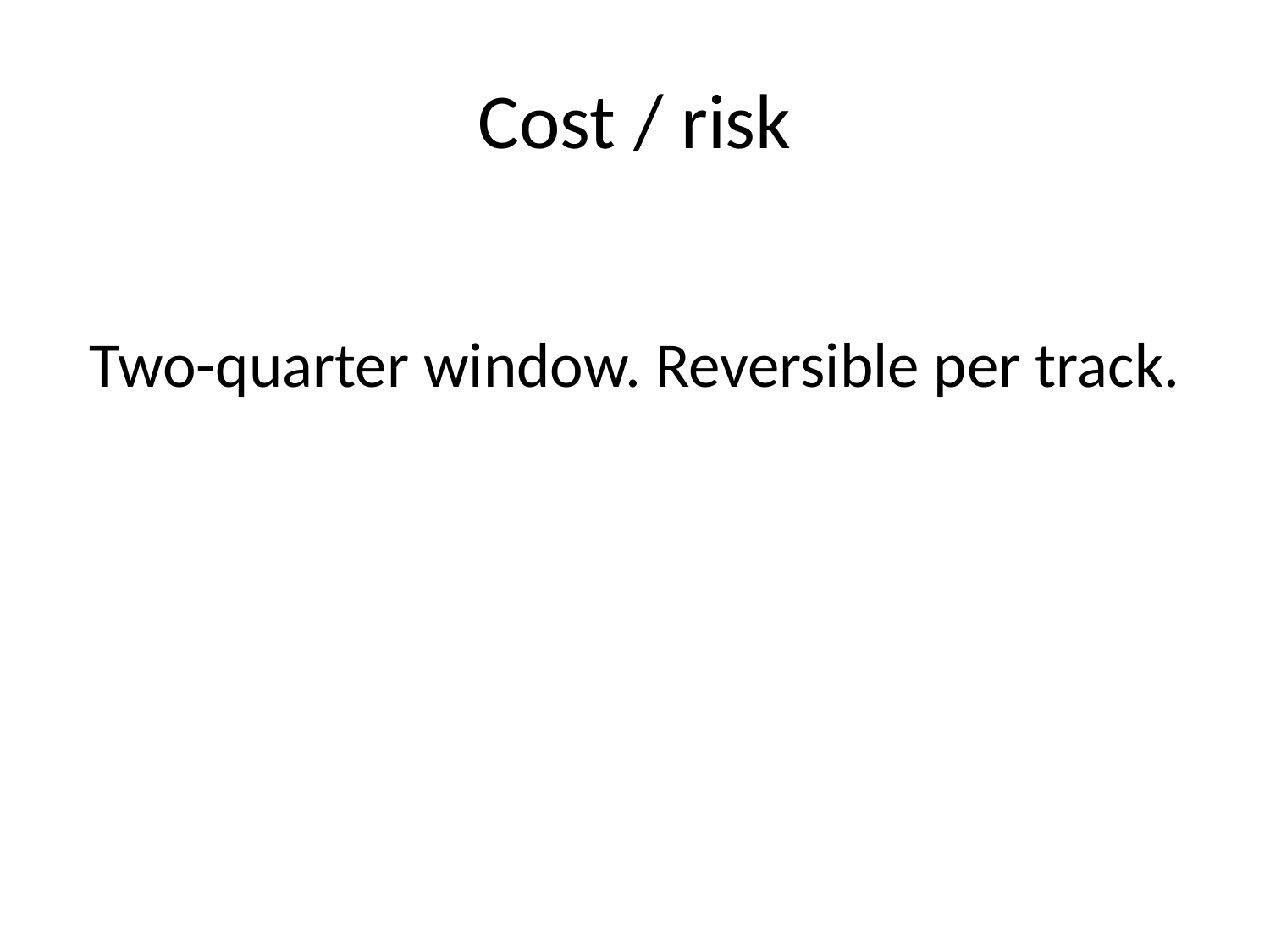

# Cost / risk
Two-quarter window. Reversible per track.